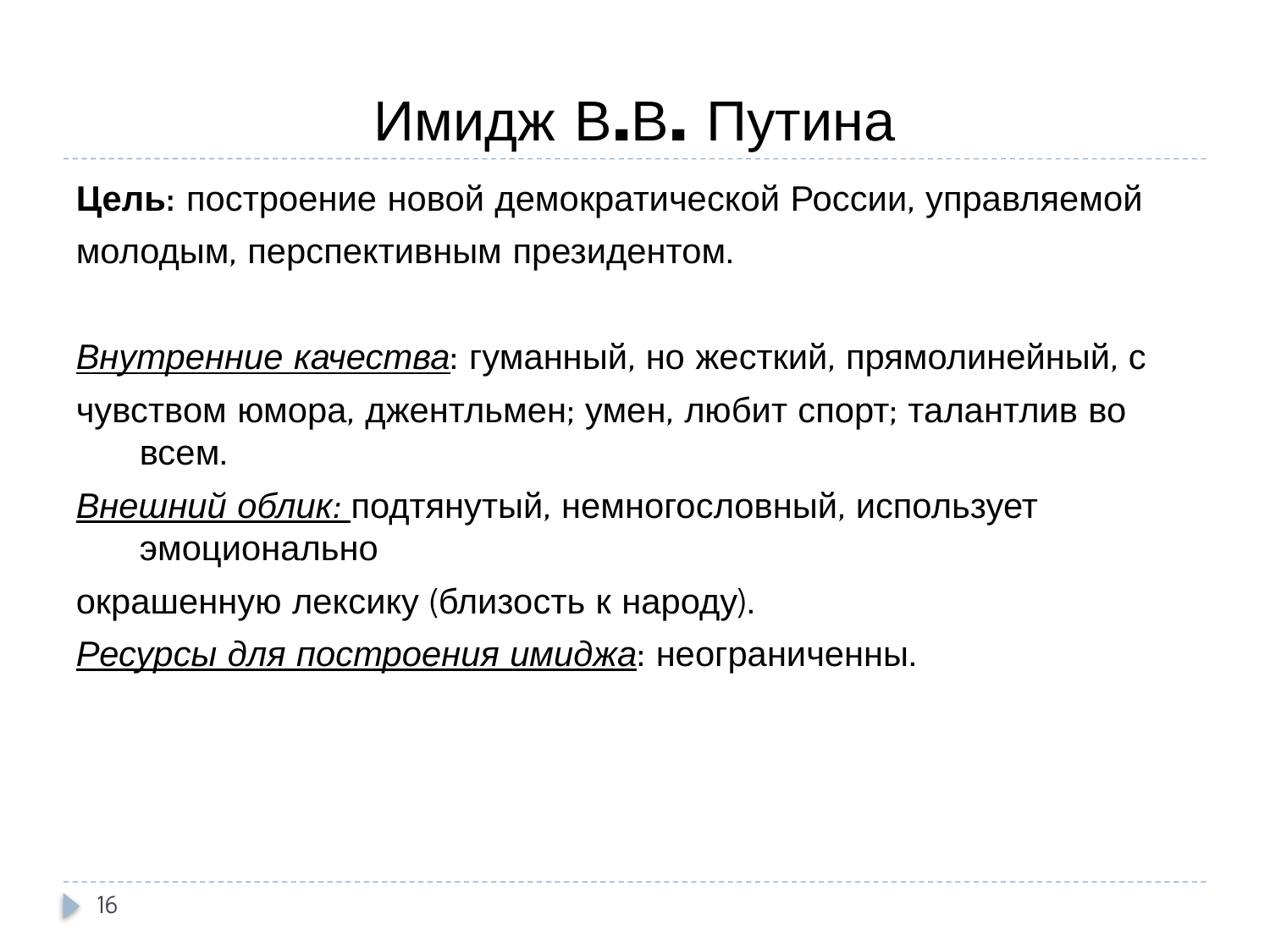

# Имидж В.В. Путина
Цель: построение новой демократической России, управляемой
молодым, перспективным президентом.

Внутренние качества: гуманный, но жесткий, прямолинейный, с
чувством юмора, джентльмен; умен, любит спорт; талантлив во всем.
Внешний облик: подтянутый, немногословный, использует эмоционально
окрашенную лексику (близость к народу).
Ресурсы для построения имиджа: неограниченны.
16